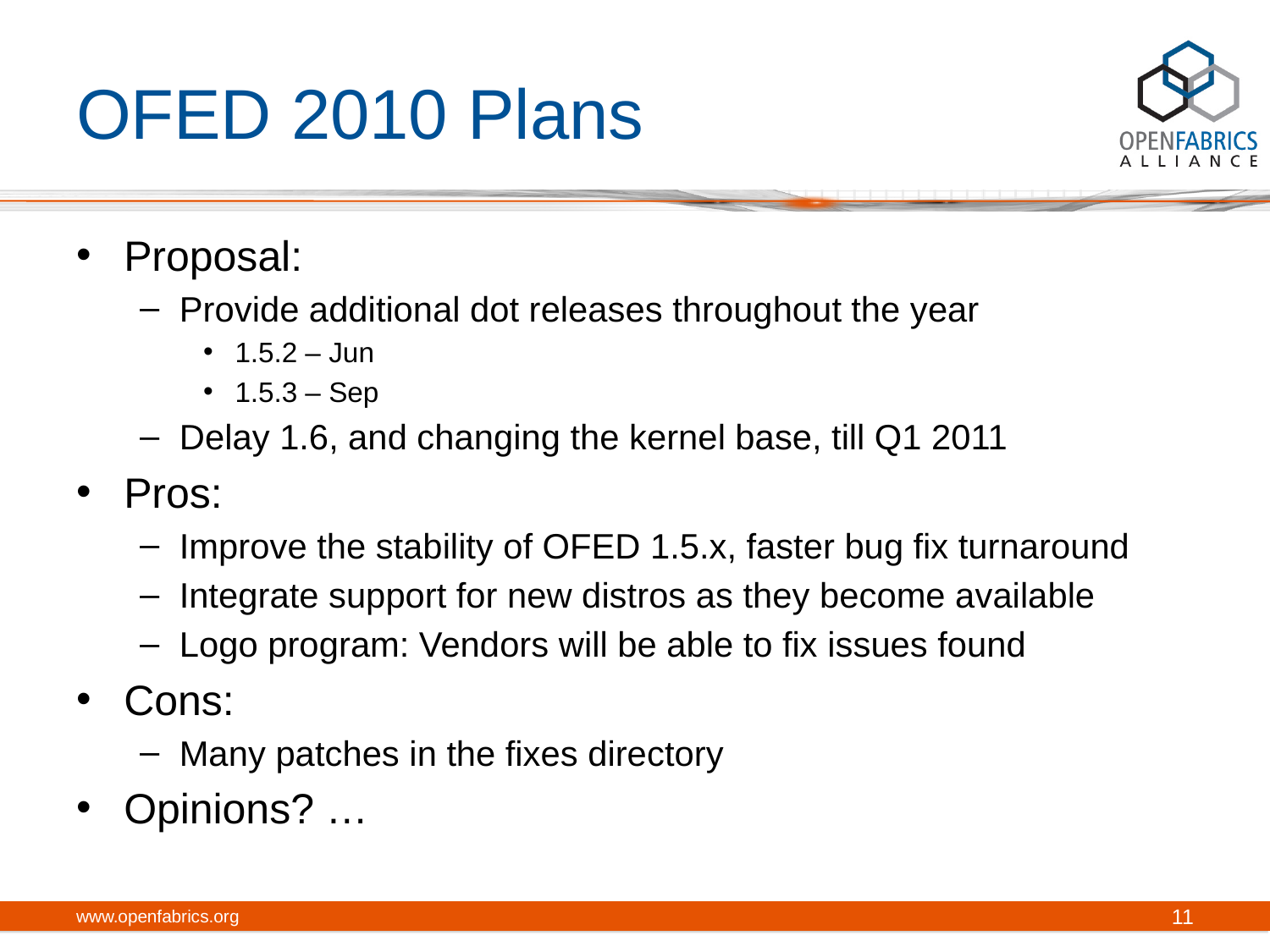

# OFED 2010 Plans
Proposal:
Provide additional dot releases throughout the year
1.5.2 – Jun
1.5.3 – Sep
Delay 1.6, and changing the kernel base, till Q1 2011
Pros:
Improve the stability of OFED 1.5.x, faster bug fix turnaround
Integrate support for new distros as they become available
Logo program: Vendors will be able to fix issues found
Cons:
Many patches in the fixes directory
Opinions? …

www.openfabrics.org
11